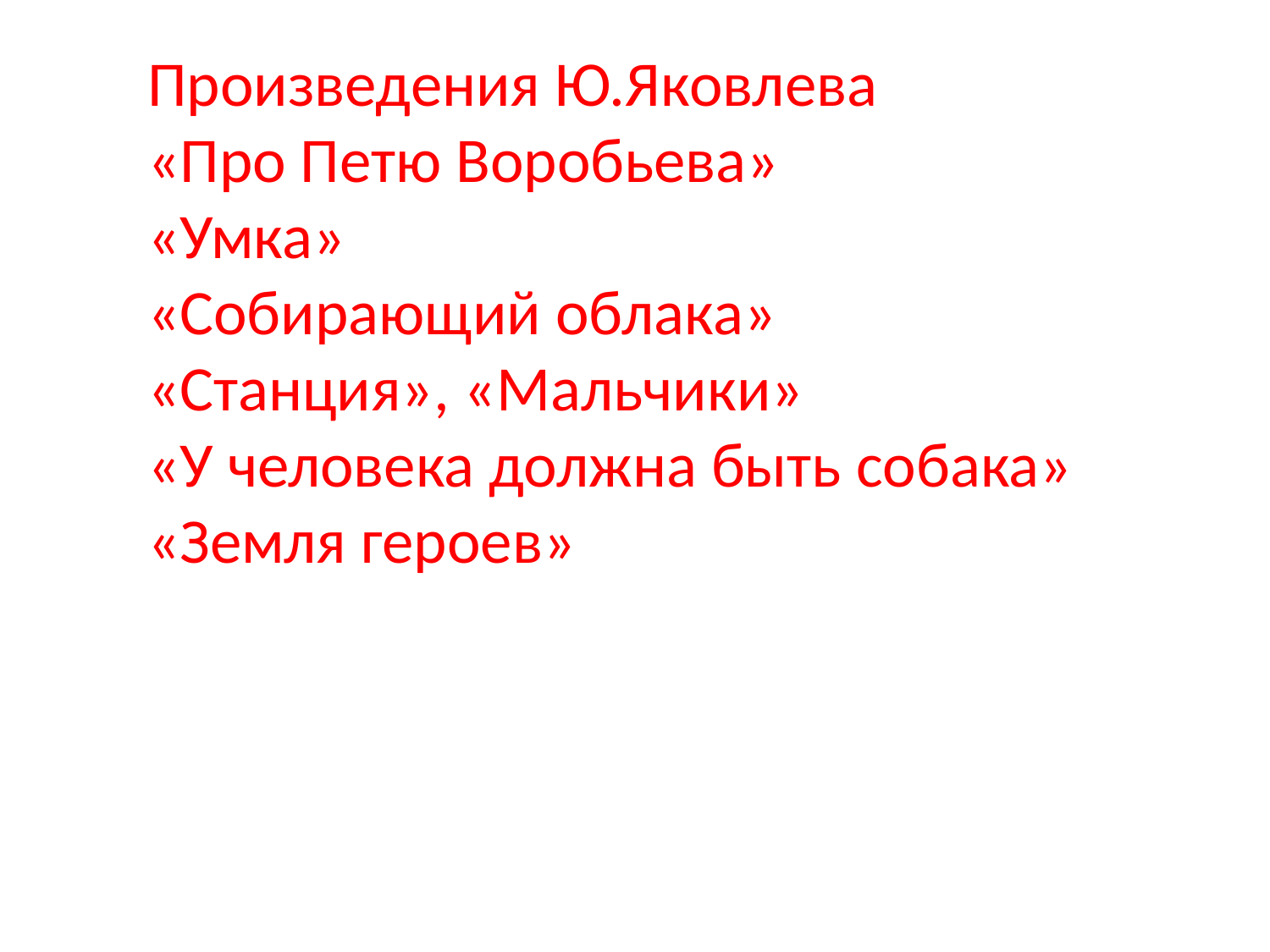

Произведения Ю.Яковлева
«Про Петю Воробьева»
«Умка»
«Собирающий облака»
«Станция», «Мальчики»
«У человека должна быть собака»
«Земля героев»